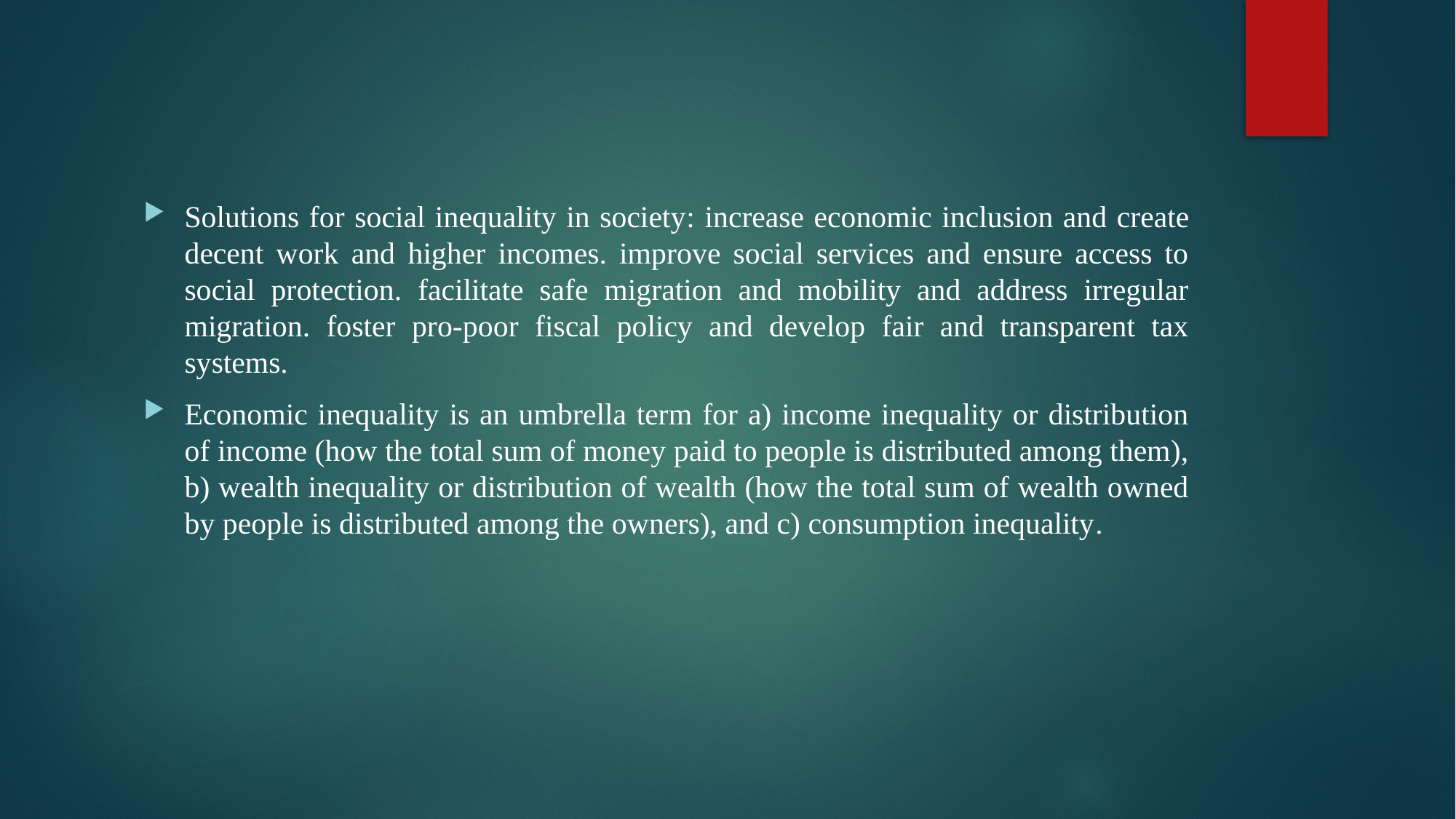

Solutions for social inequality in society: increase economic inclusion and create decent work and higher incomes. improve social services and ensure access to social protection. facilitate safe migration and mobility and address irregular migration. foster pro-poor fiscal policy and develop fair and transparent tax systems.
Economic inequality is an umbrella term for a) income inequality or distribution of income (how the total sum of money paid to people is distributed among them), b) wealth inequality or distribution of wealth (how the total sum of wealth owned by people is distributed among the owners), and c) consumption inequality.